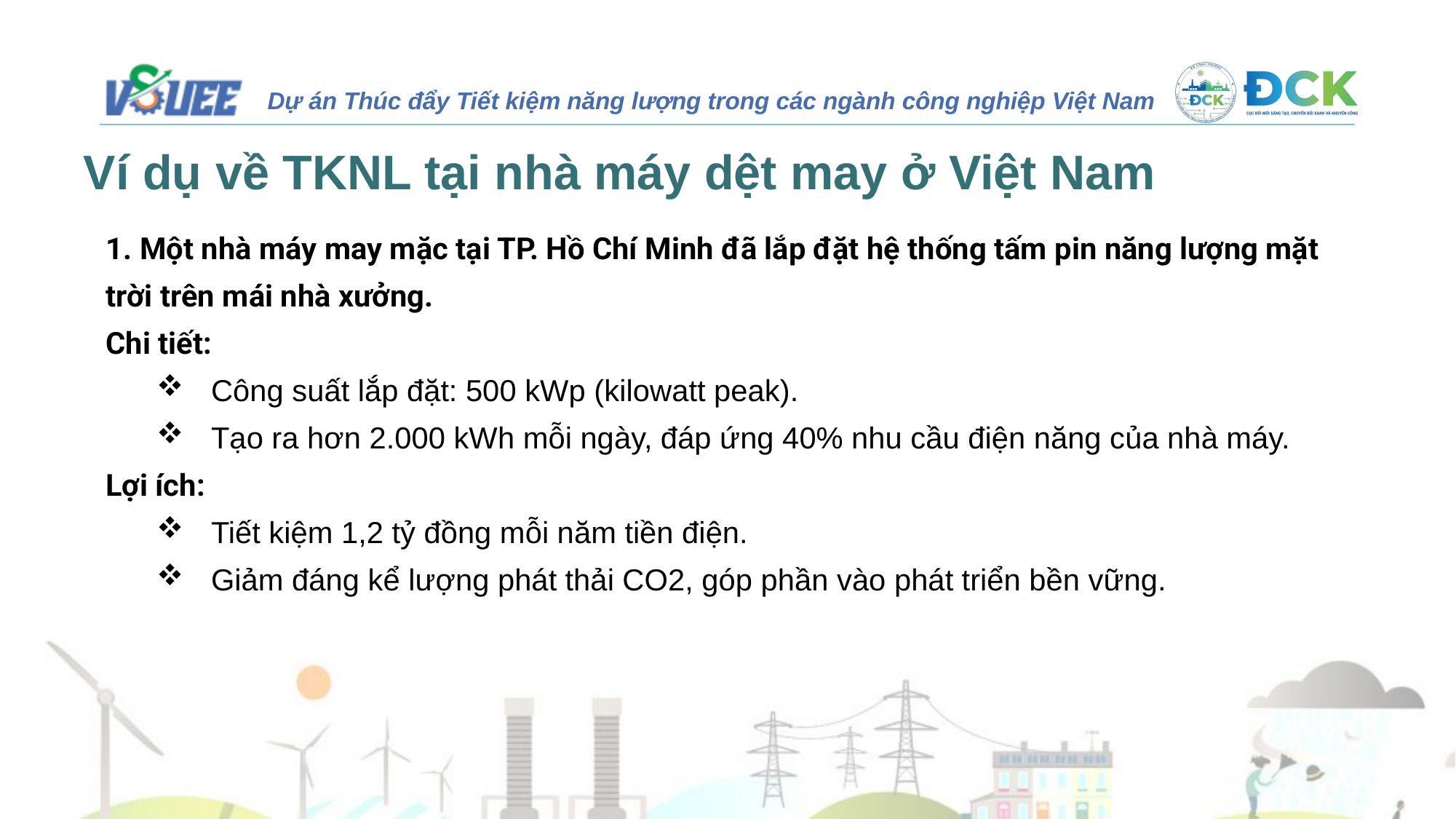

Ví dụ về TKNL tại nhà máy dệt may ở Việt Nam
1. Một nhà máy may mặc tại TP. Hồ Chí Minh đã lắp đặt hệ thống tấm pin năng lượng mặt trời trên mái nhà xưởng.
Chi tiết:
Công suất lắp đặt: 500 kWp (kilowatt peak).
Tạo ra hơn 2.000 kWh mỗi ngày, đáp ứng 40% nhu cầu điện năng của nhà máy.
Lợi ích:
Tiết kiệm 1,2 tỷ đồng mỗi năm tiền điện.
Giảm đáng kể lượng phát thải CO2, góp phần vào phát triển bền vững.